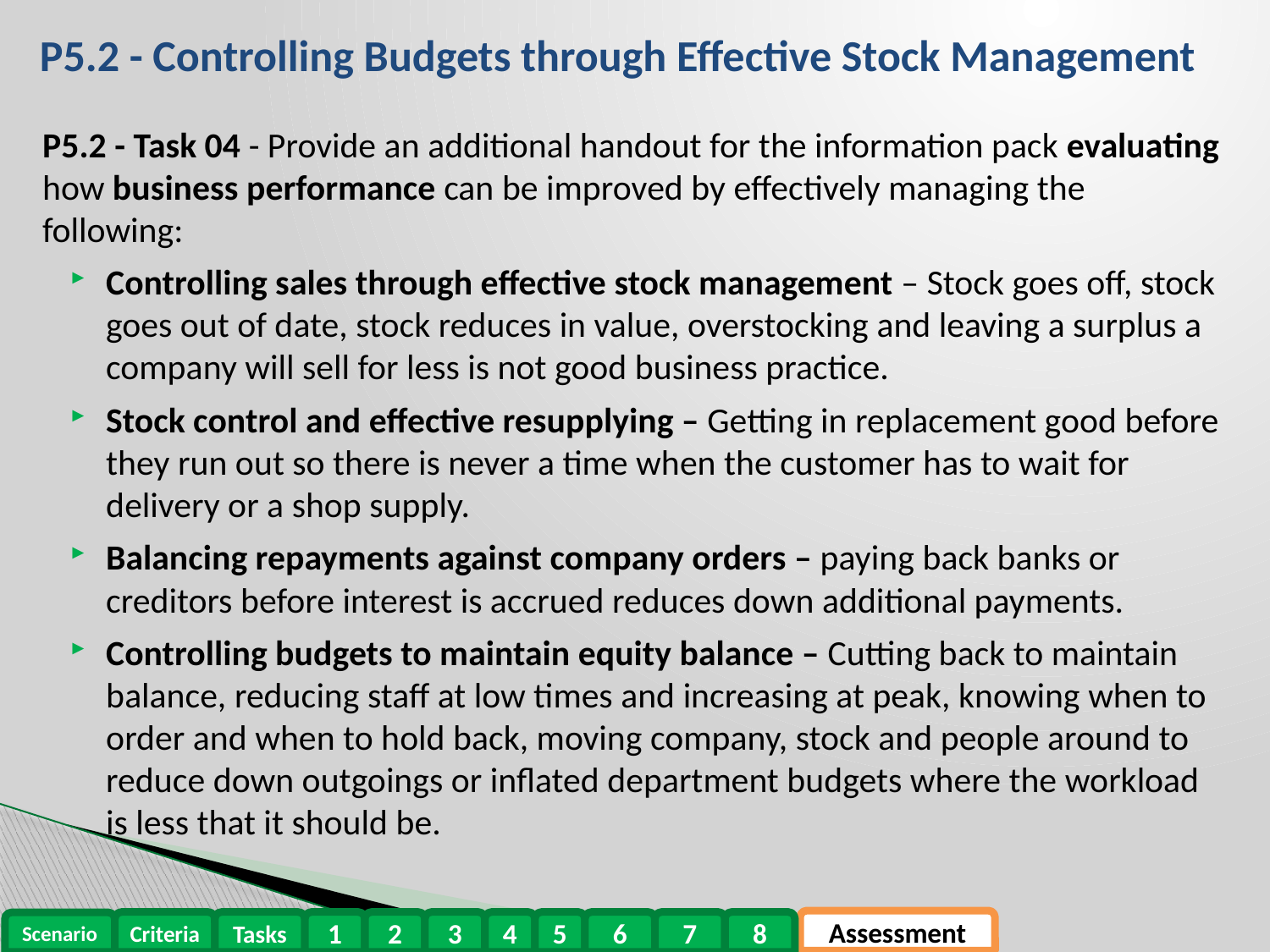

# P5.2 - Controlling Budgets through Effective Stock Management
P5.2 - Task 04 - Provide an additional handout for the information pack evaluating how business performance can be improved by effectively managing the following:
Controlling sales through effective stock management – Stock goes off, stock goes out of date, stock reduces in value, overstocking and leaving a surplus a company will sell for less is not good business practice.
Stock control and effective resupplying – Getting in replacement good before they run out so there is never a time when the customer has to wait for delivery or a shop supply.
Balancing repayments against company orders – paying back banks or creditors before interest is accrued reduces down additional payments.
Controlling budgets to maintain equity balance – Cutting back to maintain balance, reducing staff at low times and increasing at peak, knowing when to order and when to hold back, moving company, stock and people around to reduce down outgoings or inflated department budgets where the workload is less that it should be.